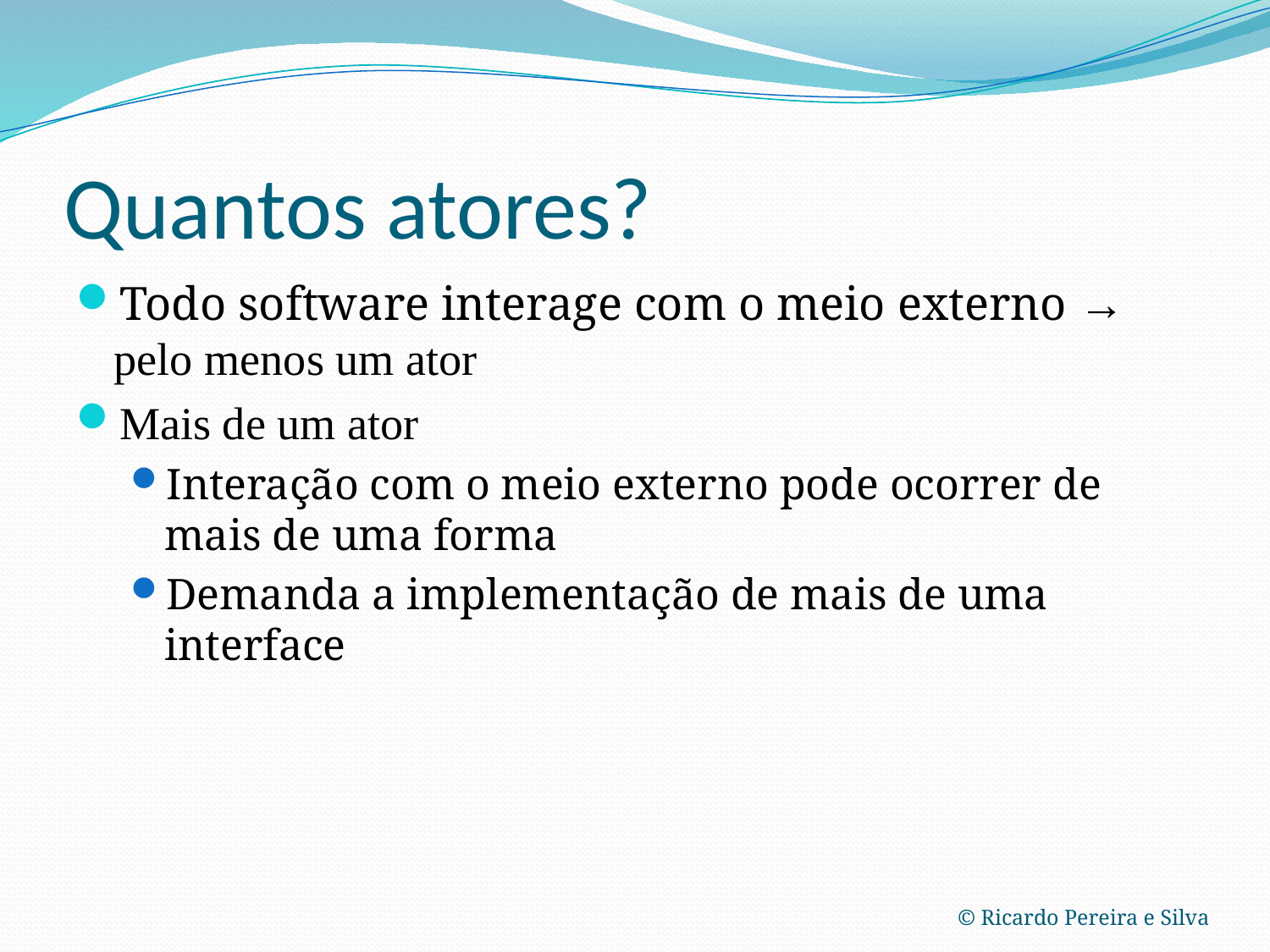

# Quantos atores?
Todo software interage com o meio externo → pelo menos um ator
Mais de um ator
Interação com o meio externo pode ocorrer de mais de uma forma
Demanda a implementação de mais de uma interface

© Ricardo Pereira e Silva